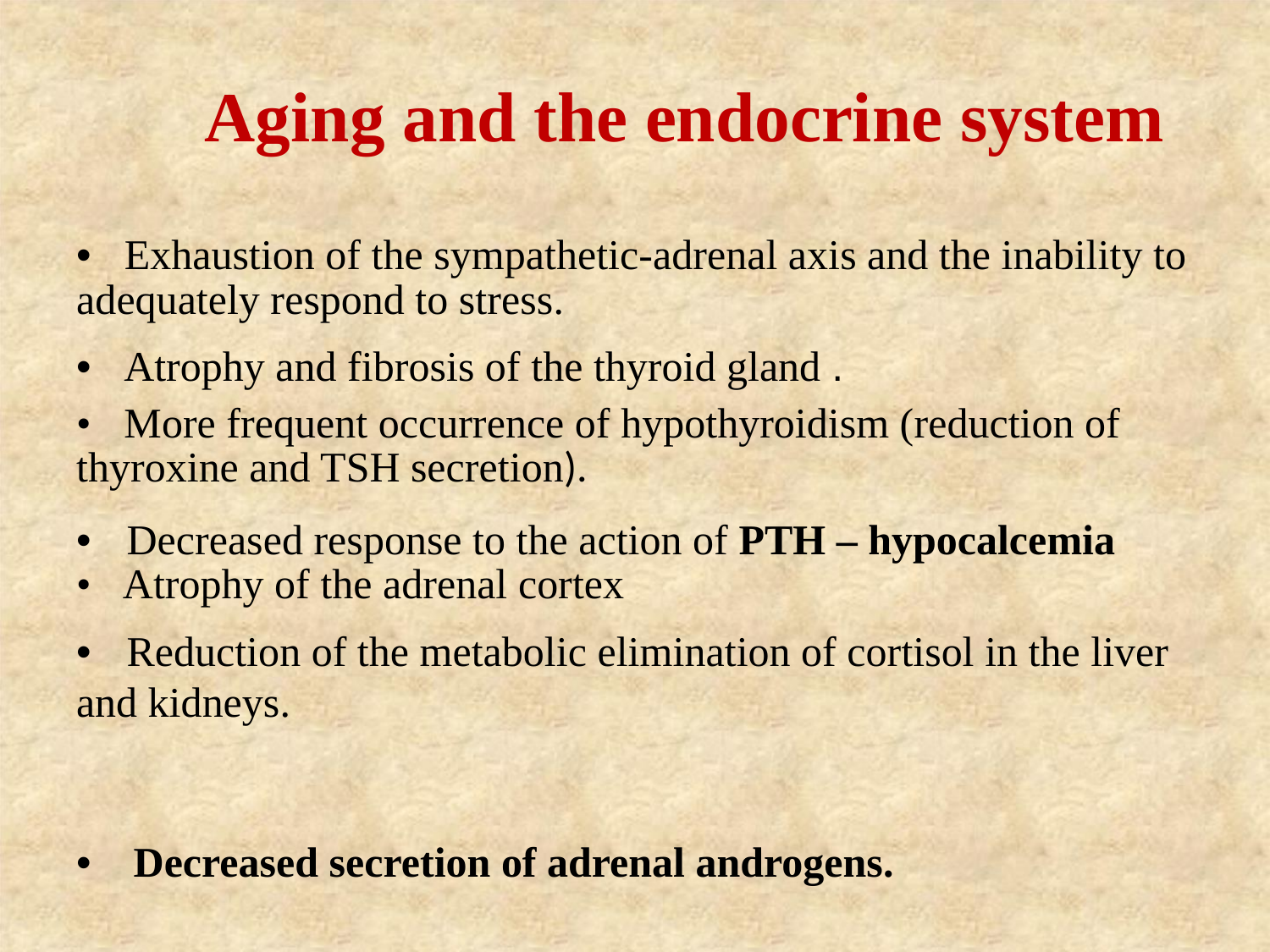

Aging and the endocrine system
•   Exhaustion of the sympathetic-adrenal axis and the inability to adequately respond to stress.

• Atrophy and fibrosis of the thyroid gland .
• More frequent occurrence of hypothyroidism (reduction of thyroxine and TSH secretion).

•   Decreased response to the action of PTH – hypocalcemia
•   Atrophy of the adrenal cortex

•   Reduction of the metabolic elimination of cortisol in the liver and kidneys.

•  Decreased secretion of adrenal androgens.